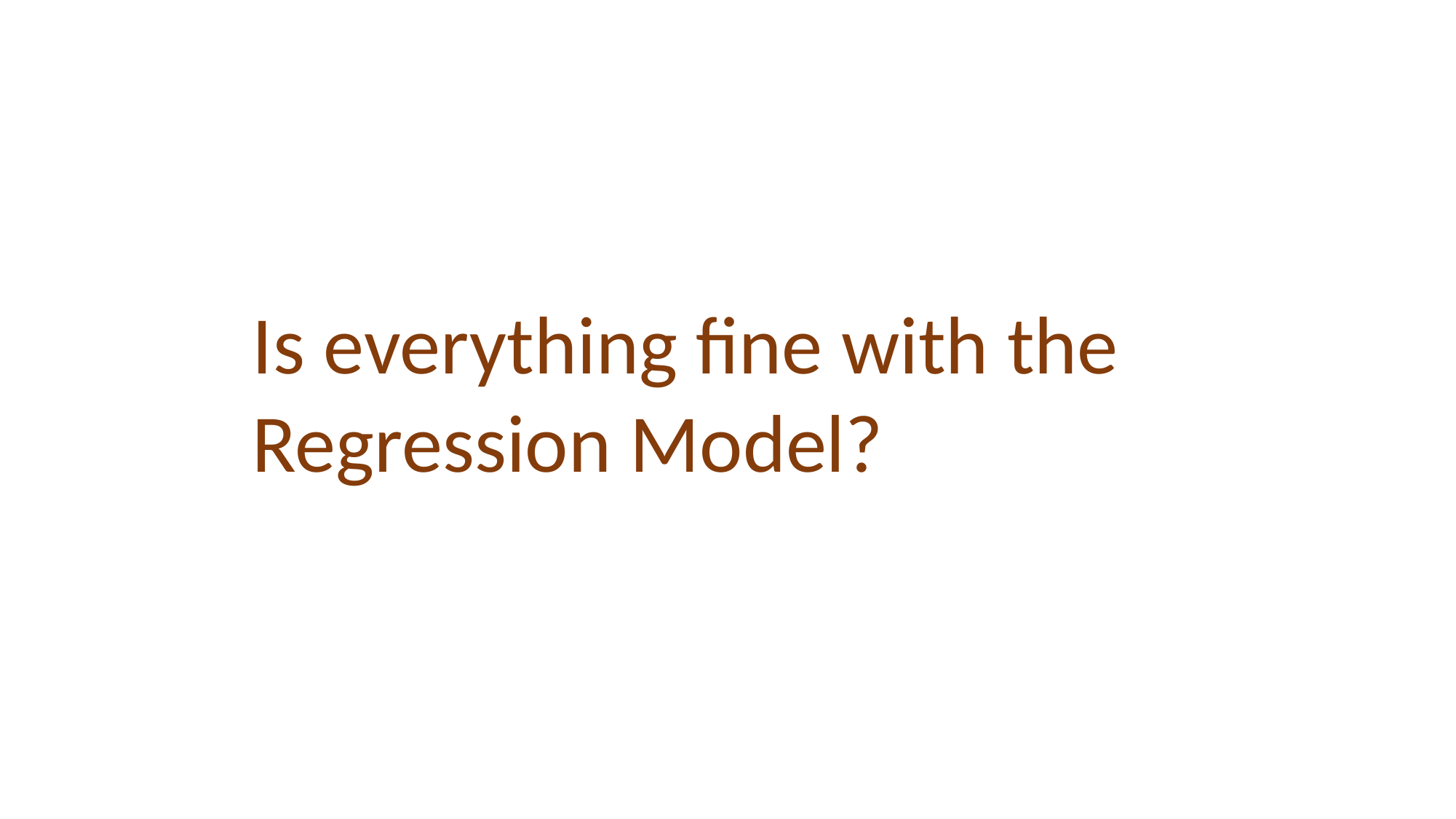

Is everything fine with the Regression Model?